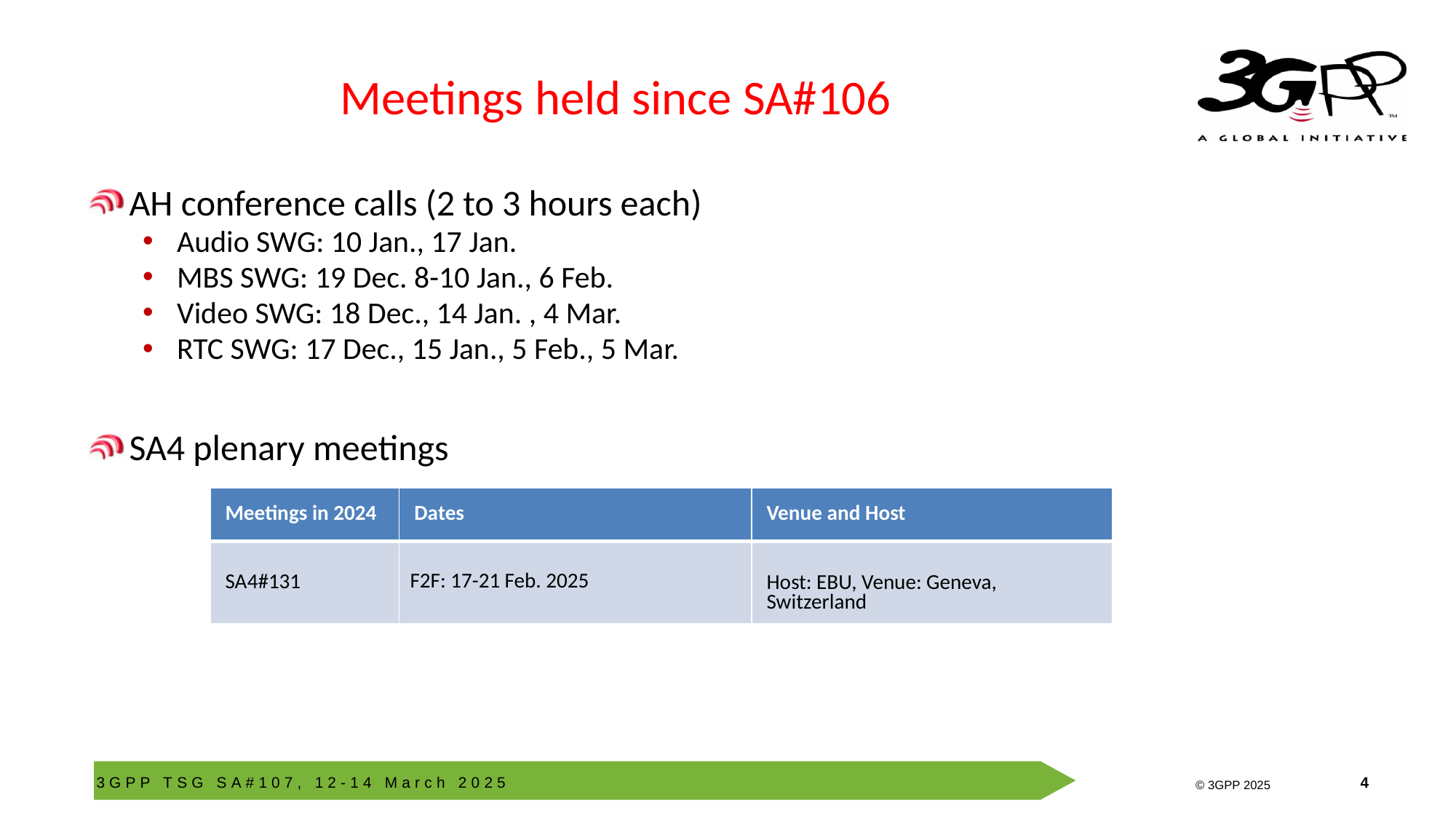

# Meetings held since SA#106
AH conference calls (2 to 3 hours each)
Audio SWG: 10 Jan., 17 Jan.
MBS SWG: 19 Dec. 8-10 Jan., 6 Feb.
Video SWG: 18 Dec., 14 Jan. , 4 Mar.
RTC SWG: 17 Dec., 15 Jan., 5 Feb., 5 Mar.

SA4 plenary meetings

| Meetings in 2024 | Dates | Venue and Host |
| --- | --- | --- |
| SA4#131 | F2F: 17-21 Feb. 2025 | Host: EBU, Venue: Geneva, Switzerland |